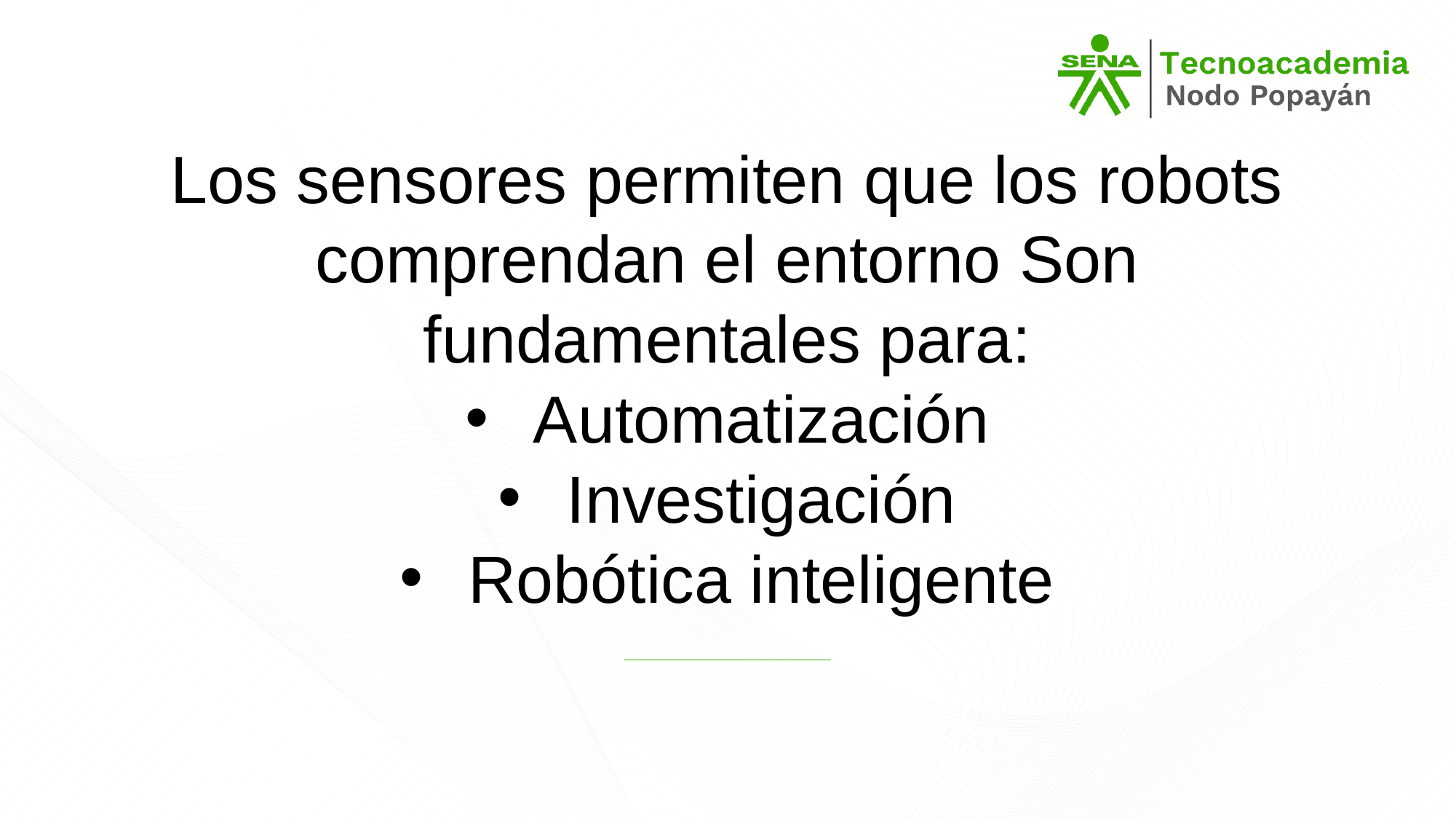

Los sensores permiten que los robots comprendan el entorno Son fundamentales para:
Automatización
Investigación
Robótica inteligente